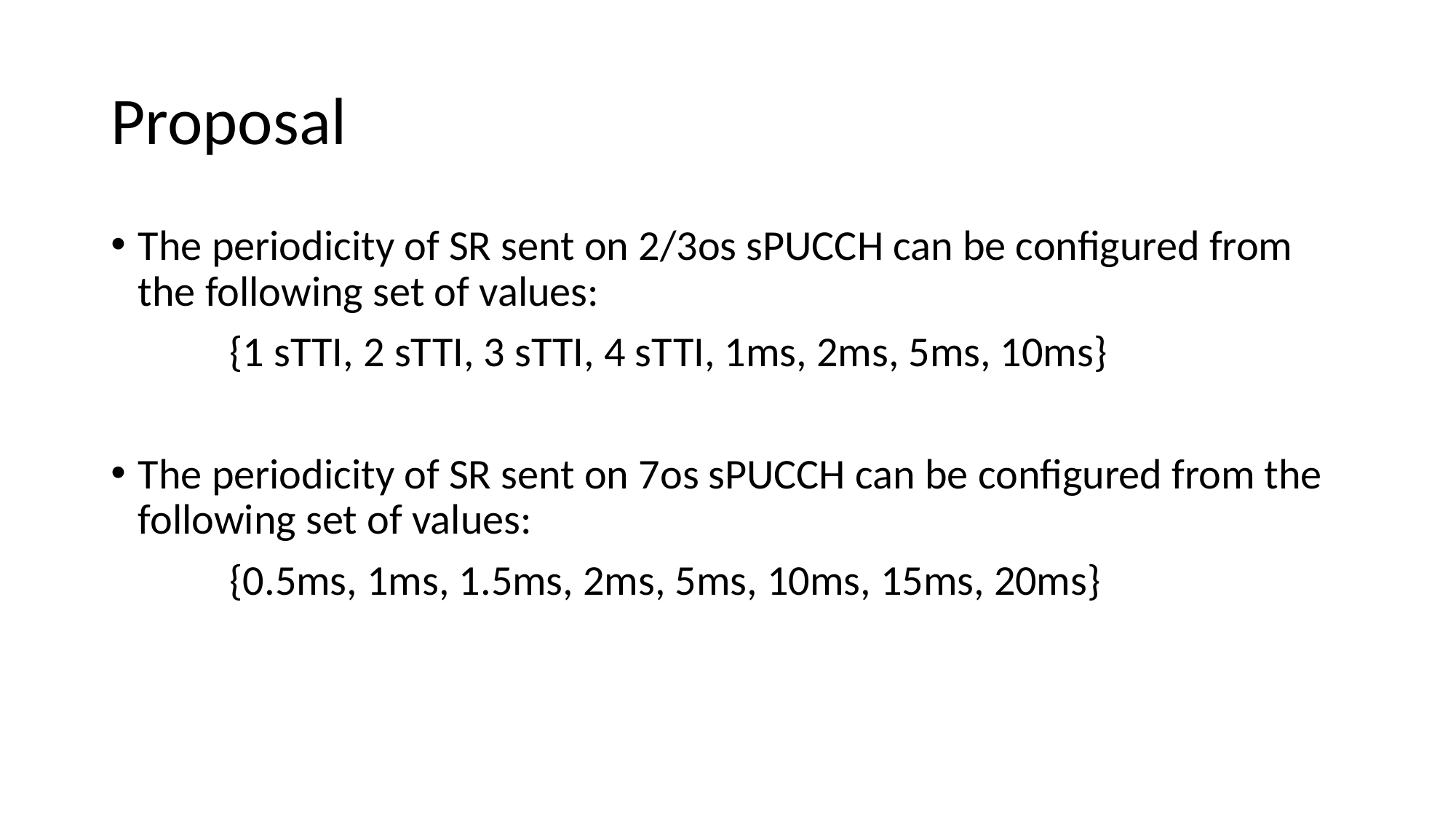

# Proposal
The periodicity of SR sent on 2/3os sPUCCH can be configured from the following set of values:
	 {1 sTTI, 2 sTTI, 3 sTTI, 4 sTTI, 1ms, 2ms, 5ms, 10ms}

The periodicity of SR sent on 7os sPUCCH can be configured from the following set of values:
	 {0.5ms, 1ms, 1.5ms, 2ms, 5ms, 10ms, 15ms, 20ms}